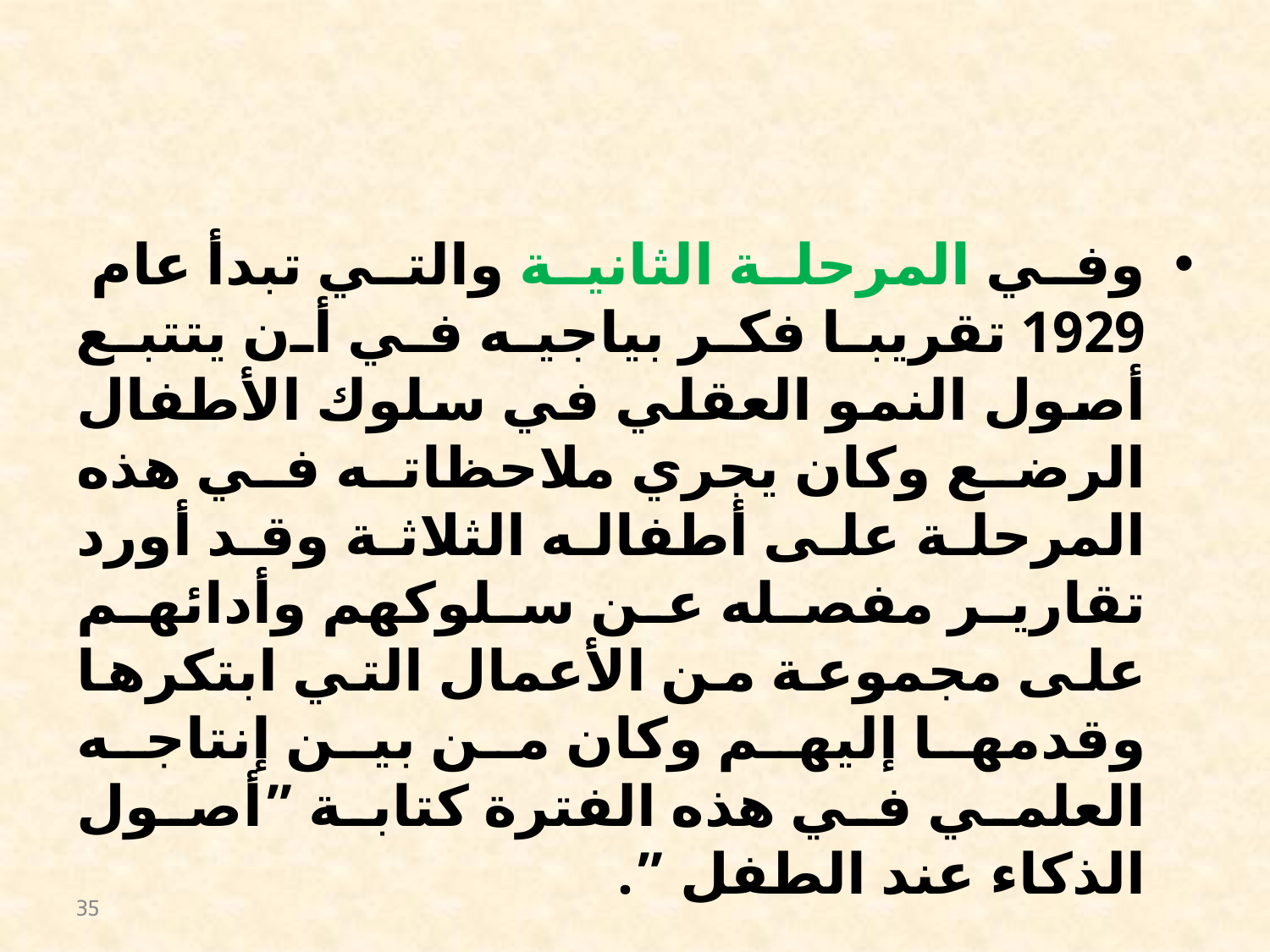

#
وفي المرحلة الثانية والتي تبدأ عام  1929 تقريبا فكر بياجيه في أن يتتبع أصول النمو العقلي في سلوك الأطفال الرضع وكان يجري ملاحظاته في هذه المرحلة على أطفاله الثلاثة وقد أورد تقارير مفصله عن سلوكهم وأدائهم على مجموعة من الأعمال التي ابتكرها وقدمها إليهم وكان من بين إنتاجه العلمي في هذه الفترة كتابة ”أصول الذكاء عند الطفل ”.

35